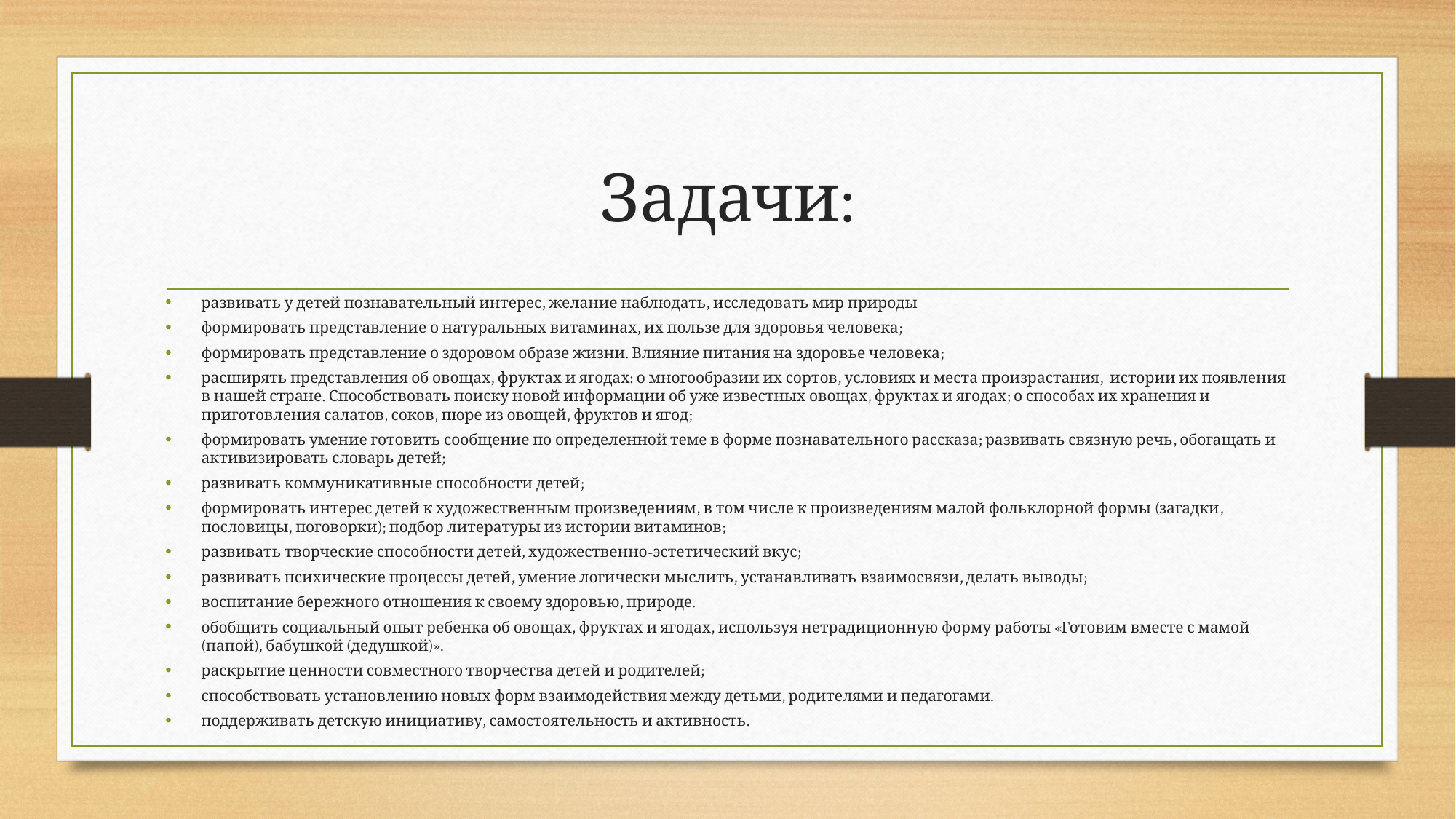

# Задачи:
развивать у детей познавательный интерес, желание наблюдать, исследовать мир природы
формировать представление о натуральных витаминах, их пользе для здоровья человека;
формировать представление о здоровом образе жизни. Влияние питания на здоровье человека;
расширять представления об овощах, фруктах и ягодах: о многообразии их сортов, условиях и места произрастания,  истории их появления в нашей стране. Способствовать поиску новой информации об уже известных овощах, фруктах и ягодах; о способах их хранения и приготовления салатов, соков, пюре из овощей, фруктов и ягод;
формировать умение готовить сообщение по определенной теме в форме познавательного рассказа; развивать связную речь, обогащать и активизировать словарь детей;
развивать коммуникативные способности детей;
формировать интерес детей к художественным произведениям, в том числе к произведениям малой фольклорной формы (загадки, пословицы, поговорки); подбор литературы из истории витаминов;
развивать творческие способности детей, художественно-эстетический вкус;
развивать психические процессы детей, умение логически мыслить, устанавливать взаимосвязи, делать выводы;
воспитание бережного отношения к своему здоровью, природе.
обобщить социальный опыт ребенка об овощах, фруктах и ягодах, используя нетрадиционную форму работы «Готовим вместе с мамой (папой), бабушкой (дедушкой)».
раскрытие ценности совместного творчества детей и родителей;
способствовать установлению новых форм взаимодействия между детьми, родителями и педагогами.
поддерживать детскую инициативу, самостоятельность и активность.